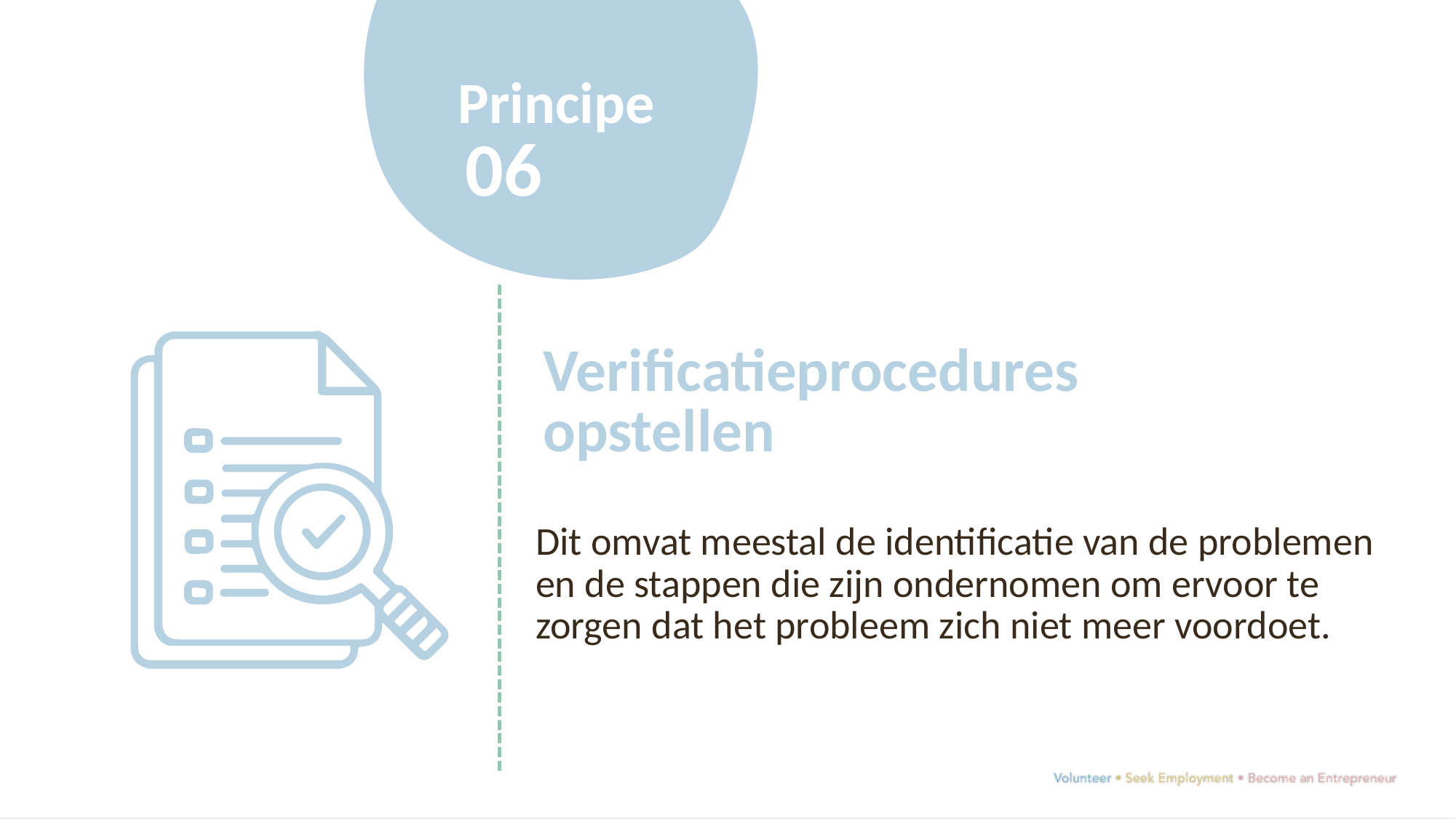

Principe
06

Verificatieprocedures opstellen

Dit omvat meestal de identificatie van de problemen en de stappen die zijn ondernomen om ervoor te zorgen dat het probleem zich niet meer voordoet.